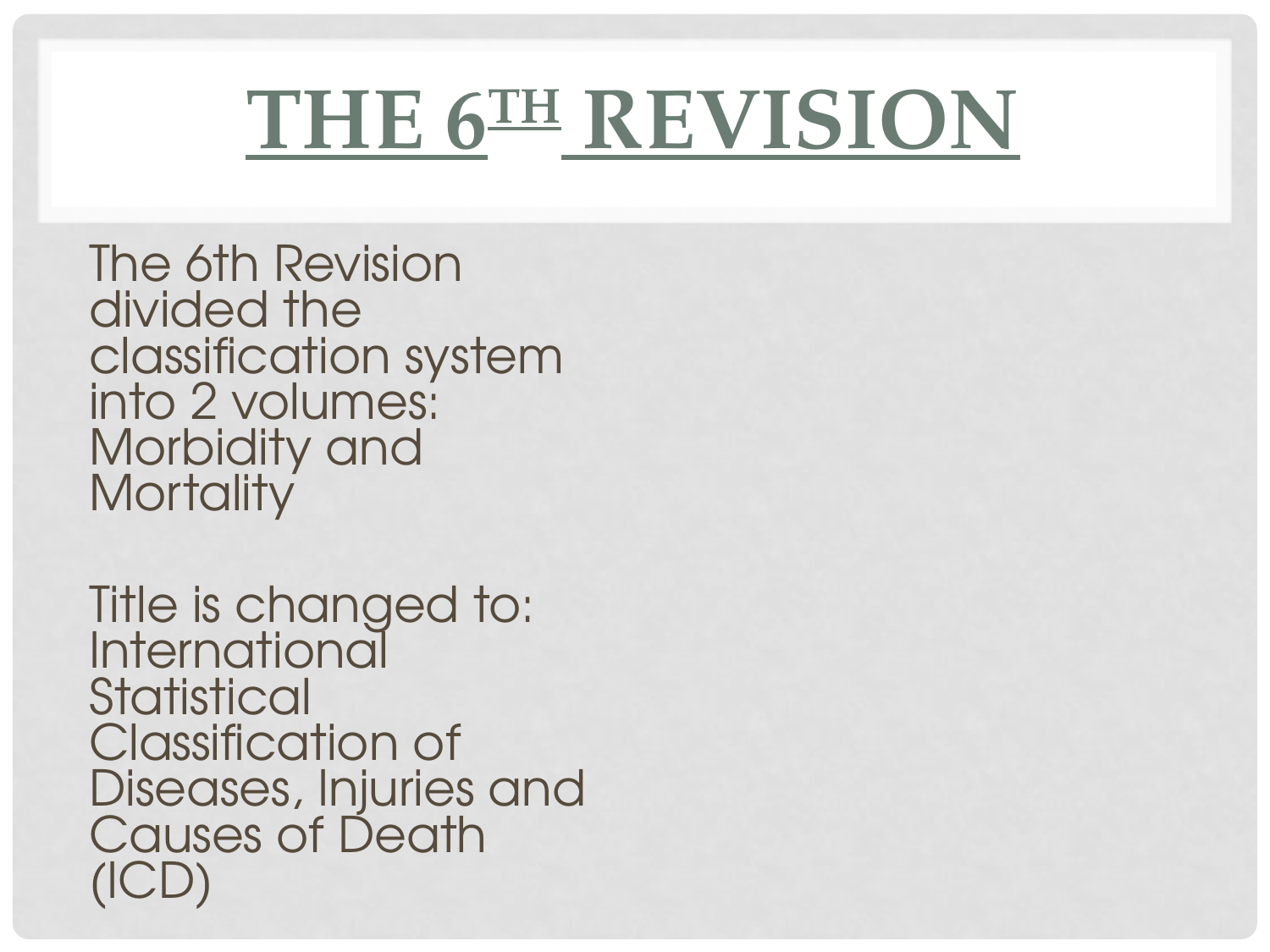

# The 6th revision
The 6th Revision divided the classification system into 2 volumes: Morbidity and Mortality

Title is changed to: International Statistical Classification of Diseases, Injuries and Causes of Death (ICD)